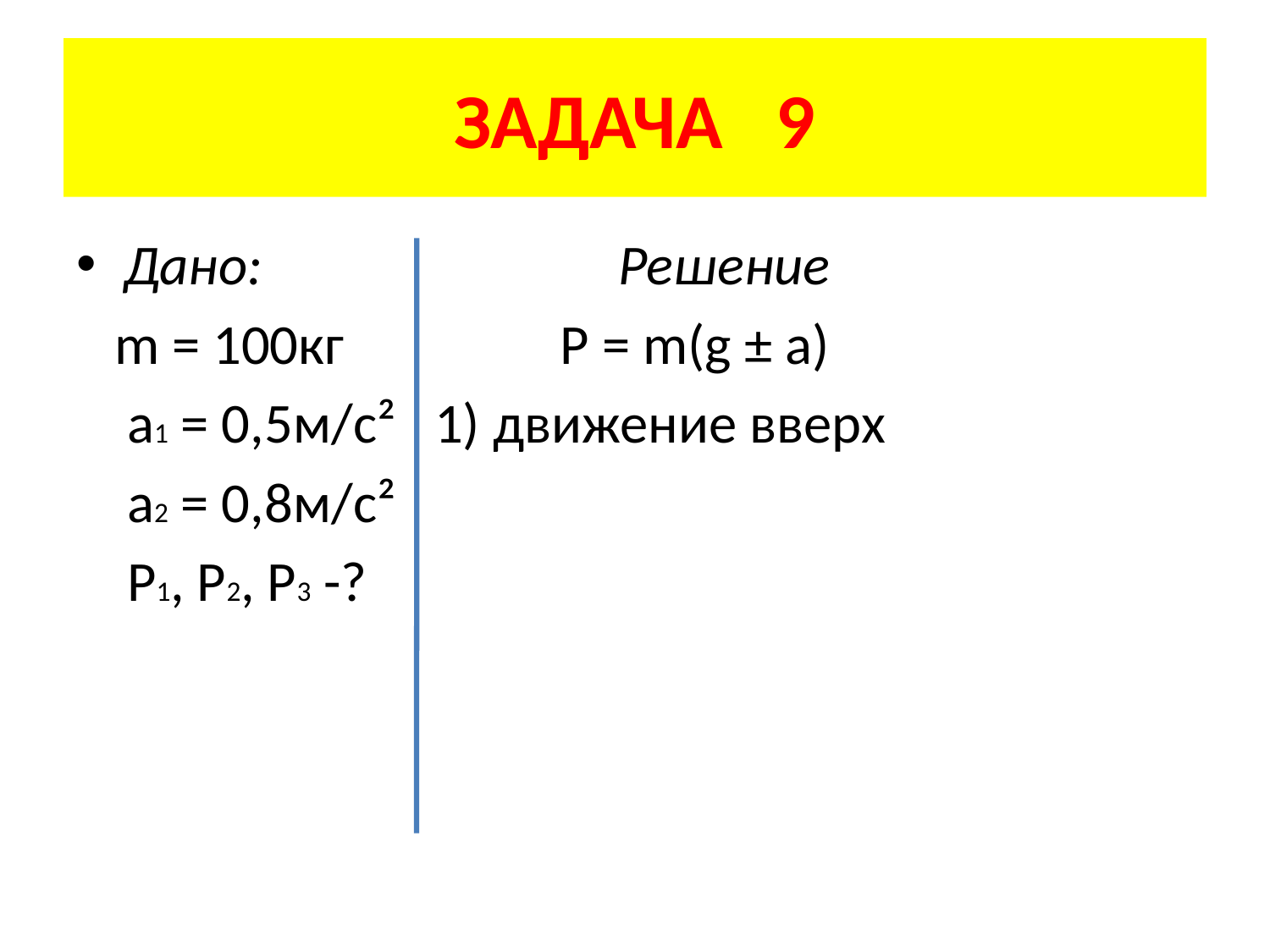

# ЗАДАЧА   9
Дано:                            Решение
   m = 100кг                 P = m(g ± a)
    a1 = 0,5м/с²   1) движение вверх
    a2 = 0,8м/с²
    P1, P2, P3 -?